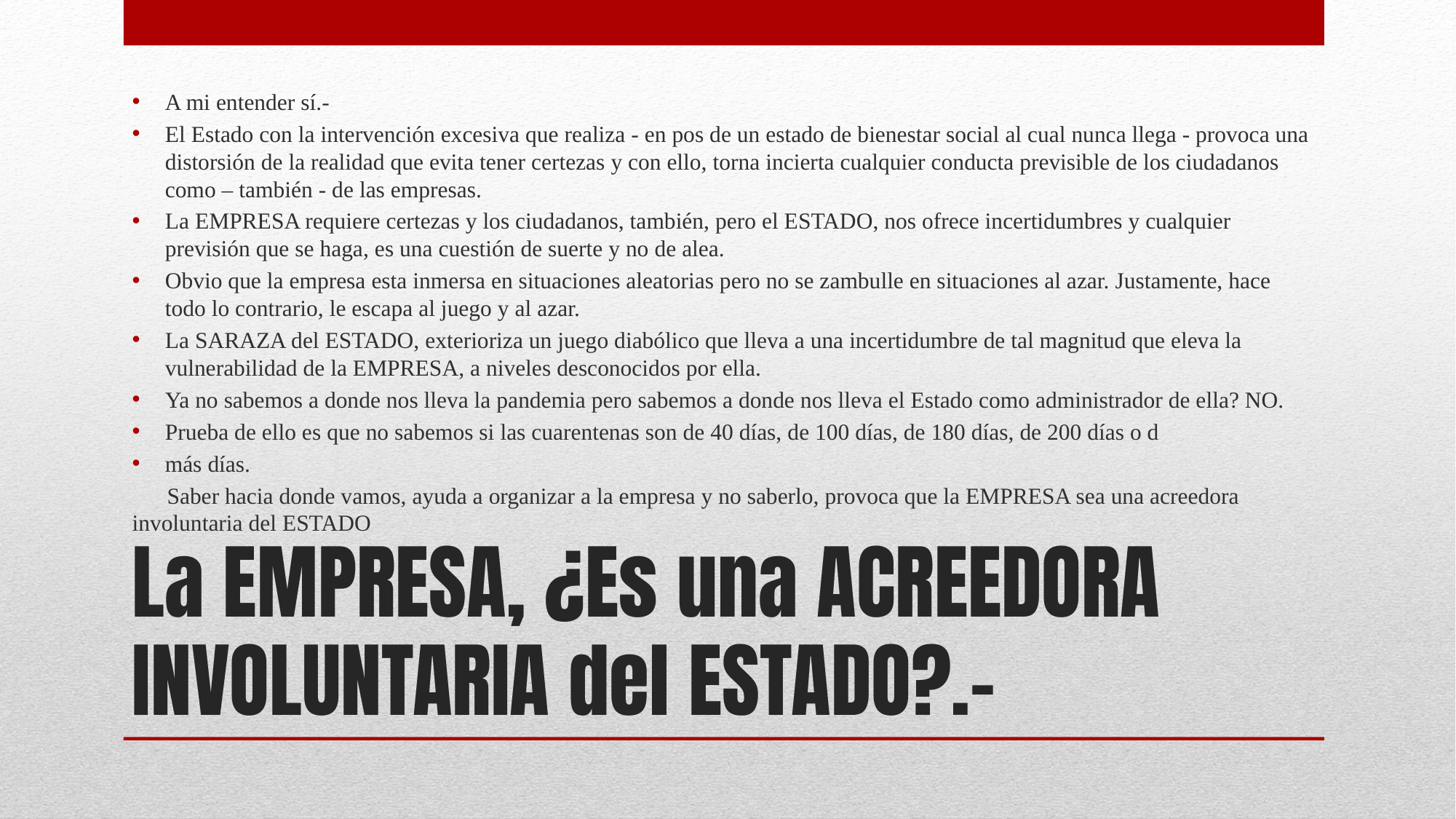

A mi entender sí.-
El Estado con la intervención excesiva que realiza - en pos de un estado de bienestar social al cual nunca llega - provoca una distorsión de la realidad que evita tener certezas y con ello, torna incierta cualquier conducta previsible de los ciudadanos como – también - de las empresas.
La EMPRESA requiere certezas y los ciudadanos, también, pero el ESTADO, nos ofrece incertidumbres y cualquier previsión que se haga, es una cuestión de suerte y no de alea.
Obvio que la empresa esta inmersa en situaciones aleatorias pero no se zambulle en situaciones al azar. Justamente, hace todo lo contrario, le escapa al juego y al azar.
La SARAZA del ESTADO, exterioriza un juego diabólico que lleva a una incertidumbre de tal magnitud que eleva la vulnerabilidad de la EMPRESA, a niveles desconocidos por ella.
Ya no sabemos a donde nos lleva la pandemia pero sabemos a donde nos lleva el Estado como administrador de ella? NO.
Prueba de ello es que no sabemos si las cuarentenas son de 40 días, de 100 días, de 180 días, de 200 días o d
más días.
      Saber hacia donde vamos, ayuda a organizar a la empresa y no saberlo, provoca que la EMPRESA sea una acreedora involuntaria del ESTADO

# La EMPRESA, ¿Es una ACREEDORA INVOLUNTARIA del ESTADO?.-